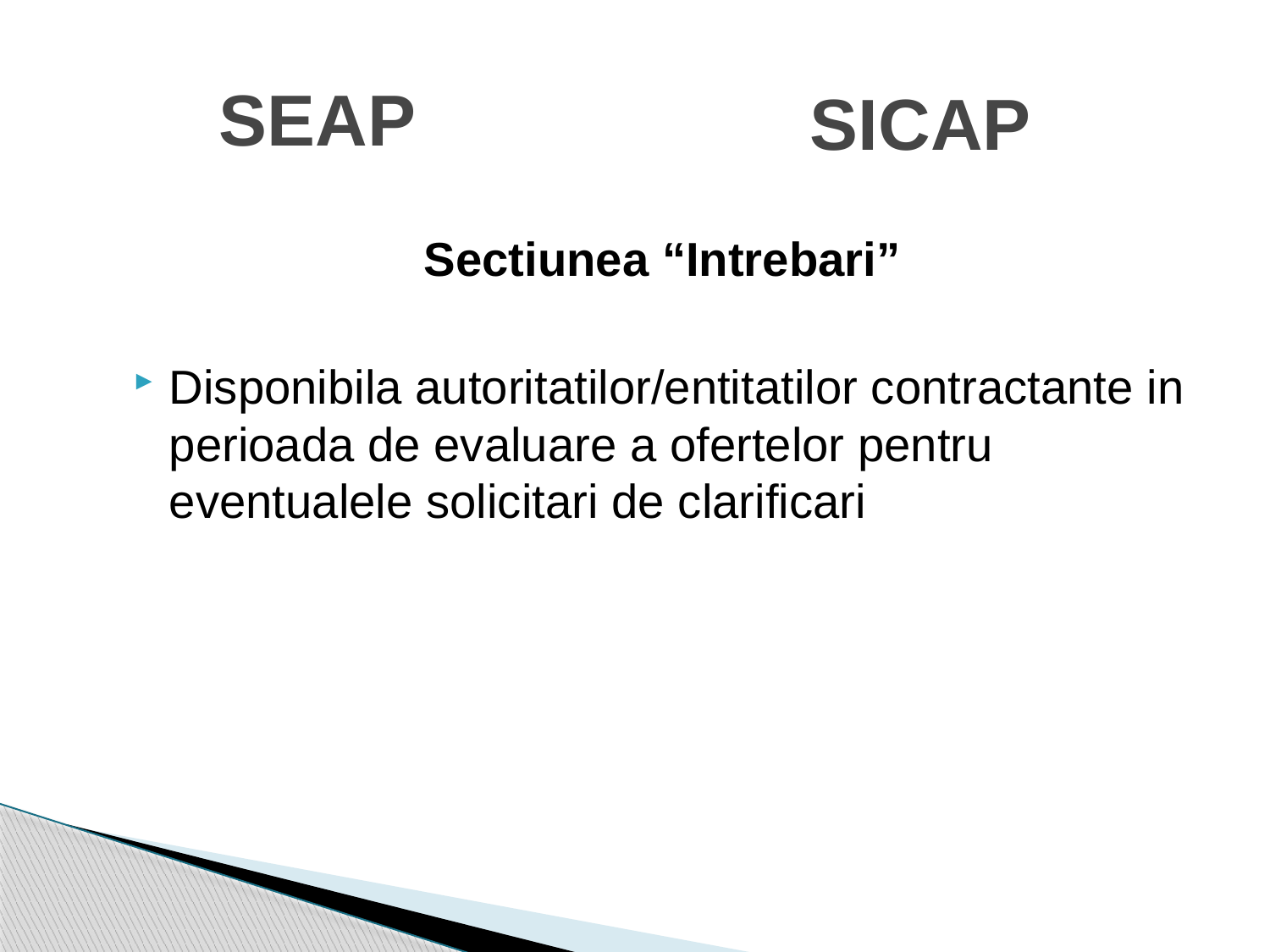

# SEAP
SICAP
Sectiunea “Intrebari”

Disponibila autoritatilor/entitatilor contractante in perioada de evaluare a ofertelor pentru eventualele solicitari de clarificari